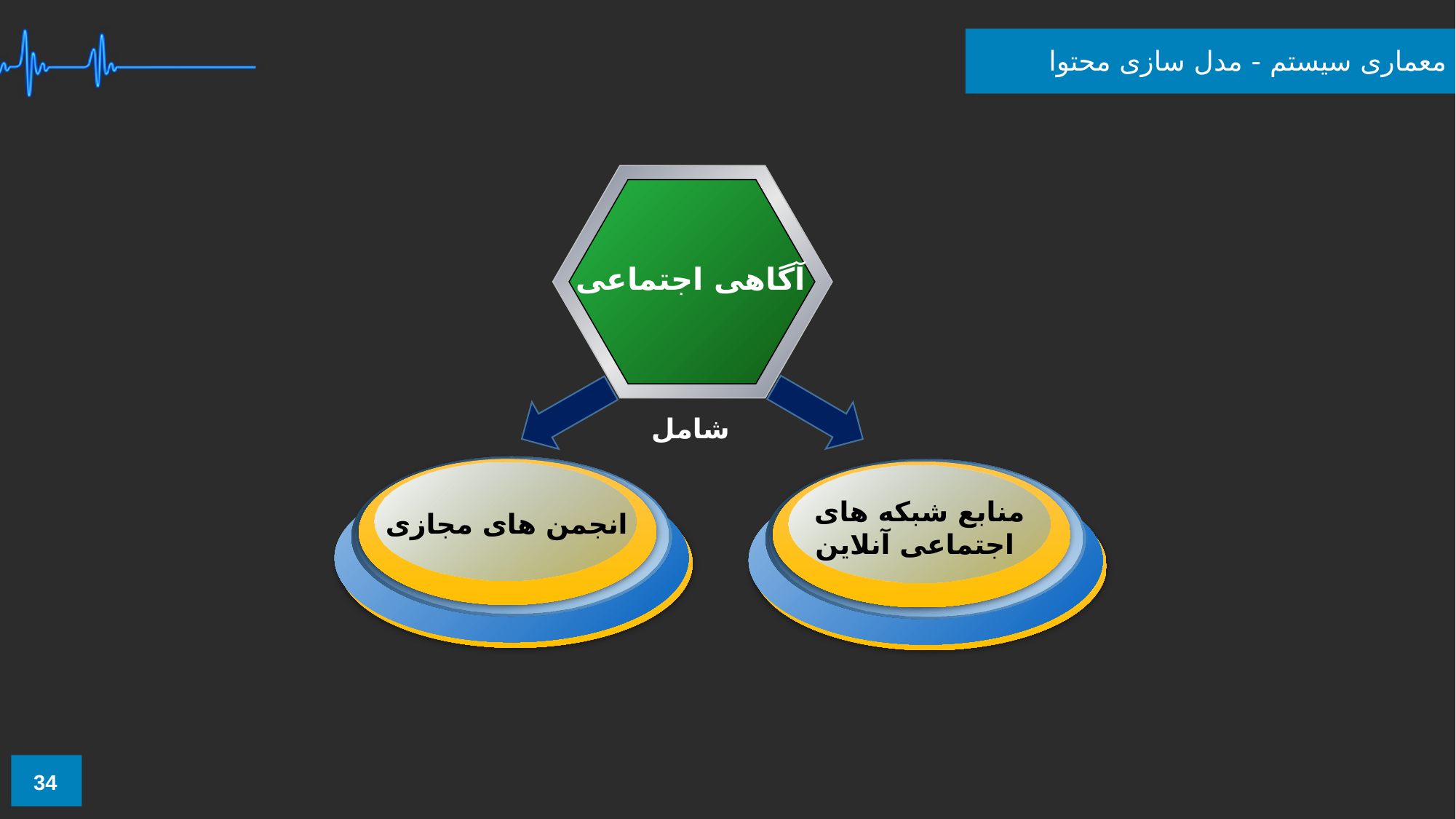

معماری سیستم - مدل سازی محتوا

آگاهی اجتماعی

شامل

منابع شبکه های اجتماعی آنلاین
انجمن های مجازی
34